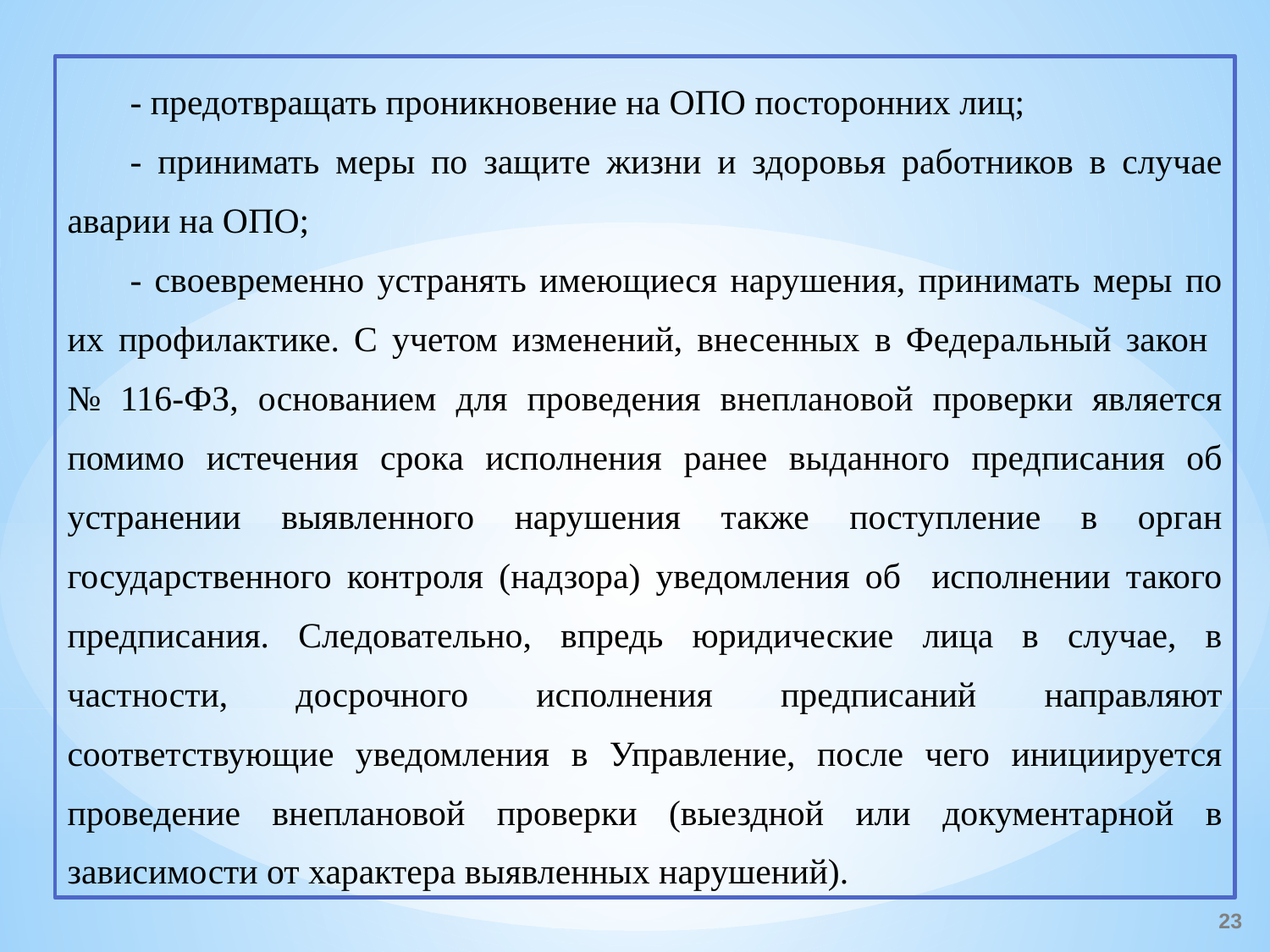

- предотвращать проникновение на ОПО посторонних лиц;
- принимать меры по защите жизни и здоровья работников в случае аварии на ОПО;
- своевременно устранять имеющиеся нарушения, принимать меры по их профилактике. С учетом изменений, внесенных в Федеральный закон
№ 116-ФЗ, основанием для проведения внеплановой проверки является помимо истечения срока исполнения ранее выданного предписания об устранении выявленного нарушения также поступление в орган государственного контроля (надзора) уведомления об  исполнении такого предписания. Следовательно, впредь юридические лица в случае, в частности, досрочного исполнения предписаний направляют соответствующие уведомления в Управление, после чего инициируется проведение внеплановой проверки (выездной или документарной в зависимости от характера выявленных нарушений).
23